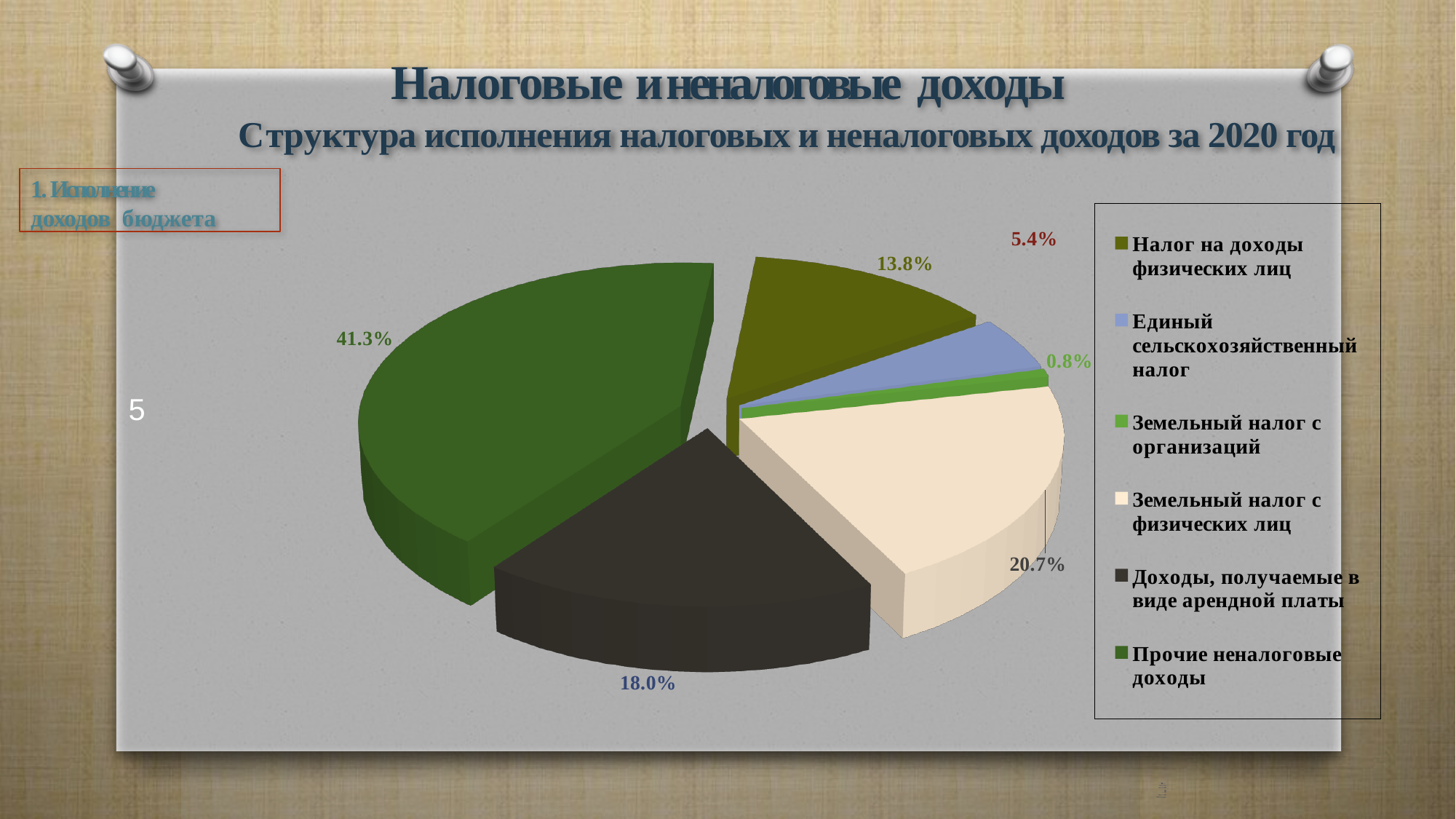

# Налоговые и неналоговые  доходы
Структура исполнения налоговых и неналоговых доходов за 2020 год

1. Исполнение  доходов  бюджета

[unsupported chart]

5

[unsupported chart]